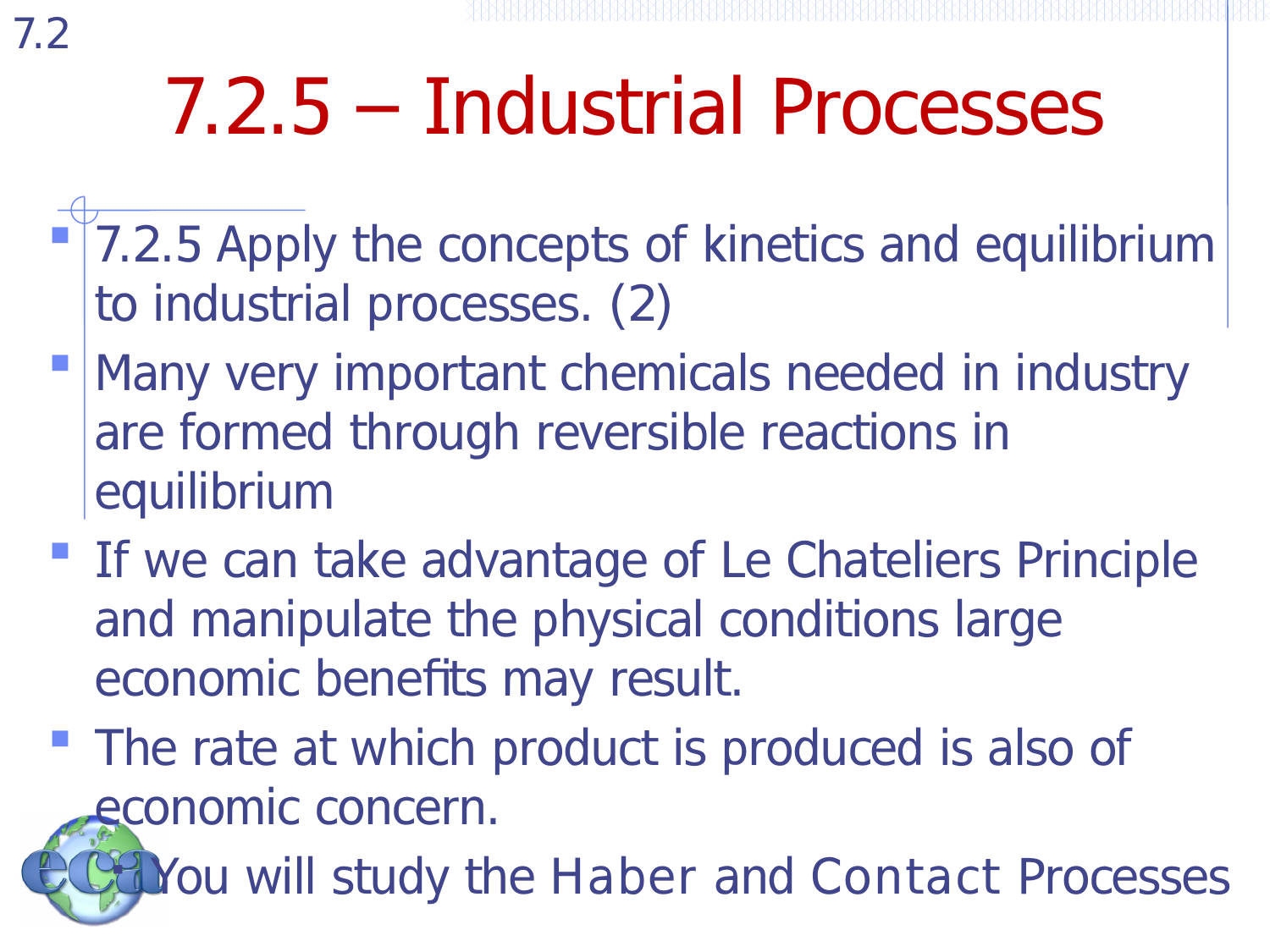

# 7.2.5 – Industrial Processes
7.2.5 Apply the concepts of kinetics and equilibrium to industrial processes. (2)
Many very important chemicals needed in industry are formed through reversible reactions in equilibrium
If we can take advantage of Le Chateliers Principle and manipulate the physical conditions large economic benefits may result.
The rate at which product is produced is also of economic concern.
You will study the Haber and Contact Processes